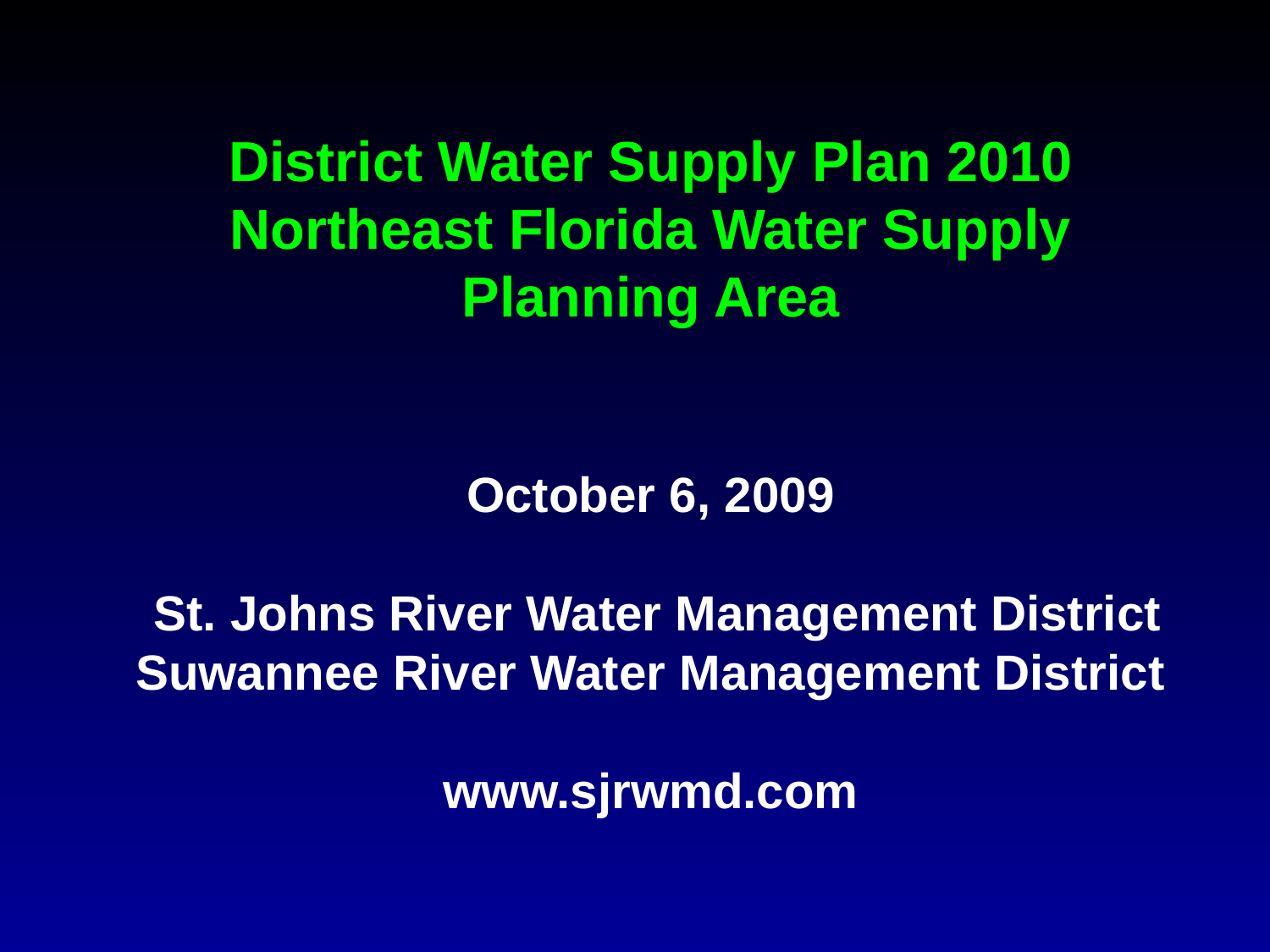

# District Water Supply Plan 2010 Northeast Florida Water Supply Planning Area October 6, 2009 St. Johns River Water Management District Suwannee River Water Management District www.sjrwmd.com